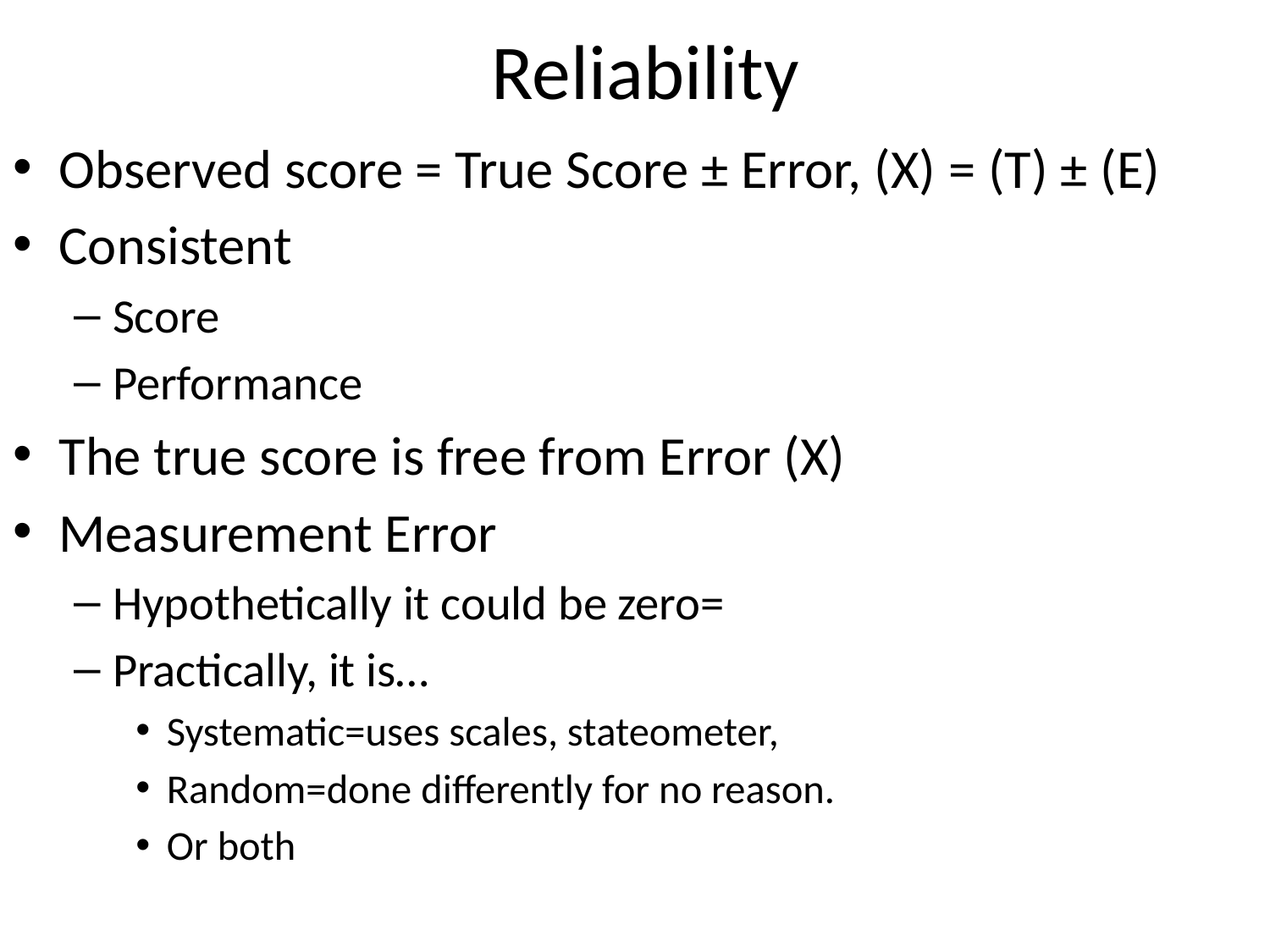

# Reliability
Observed score = True Score ± Error, (X) = (T) ± (E)
Consistent
Score
Performance
The true score is free from Error (X)
Measurement Error
Hypothetically it could be zero=
Practically, it is…
Systematic=uses scales, stateometer,
Random=done differently for no reason.
Or both